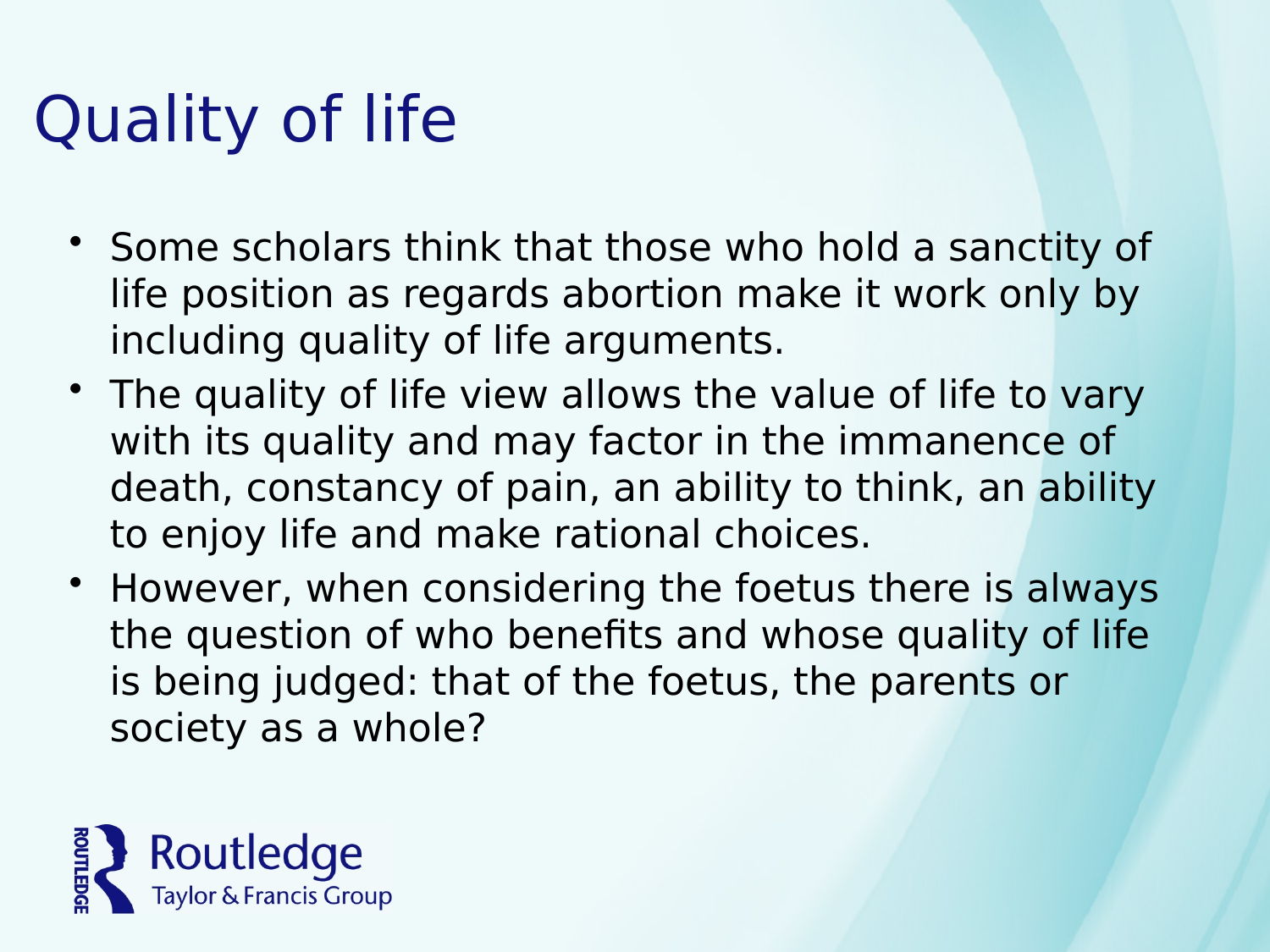

# Quality of life
Some scholars think that those who hold a sanctity of life position as regards abortion make it work only by including quality of life arguments.
The quality of life view allows the value of life to vary with its quality and may factor in the immanence of death, constancy of pain, an ability to think, an ability to enjoy life and make rational choices.
However, when considering the foetus there is always the question of who benefits and whose quality of life is being judged: that of the foetus, the parents or society as a whole?